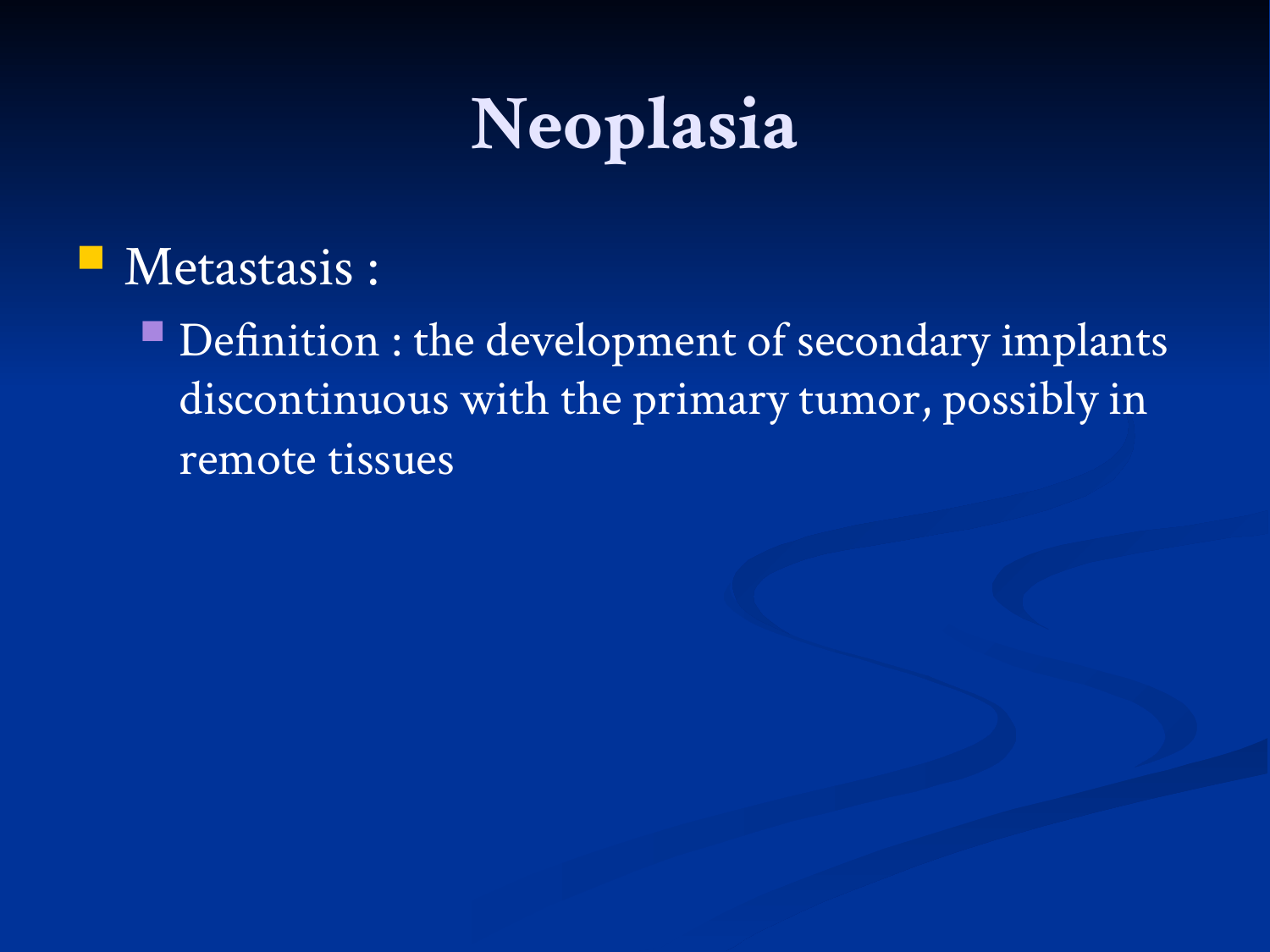

# Neoplasia
Metastasis :
Definition : the development of secondary implants discontinuous with the primary tumor, possibly in remote tissues